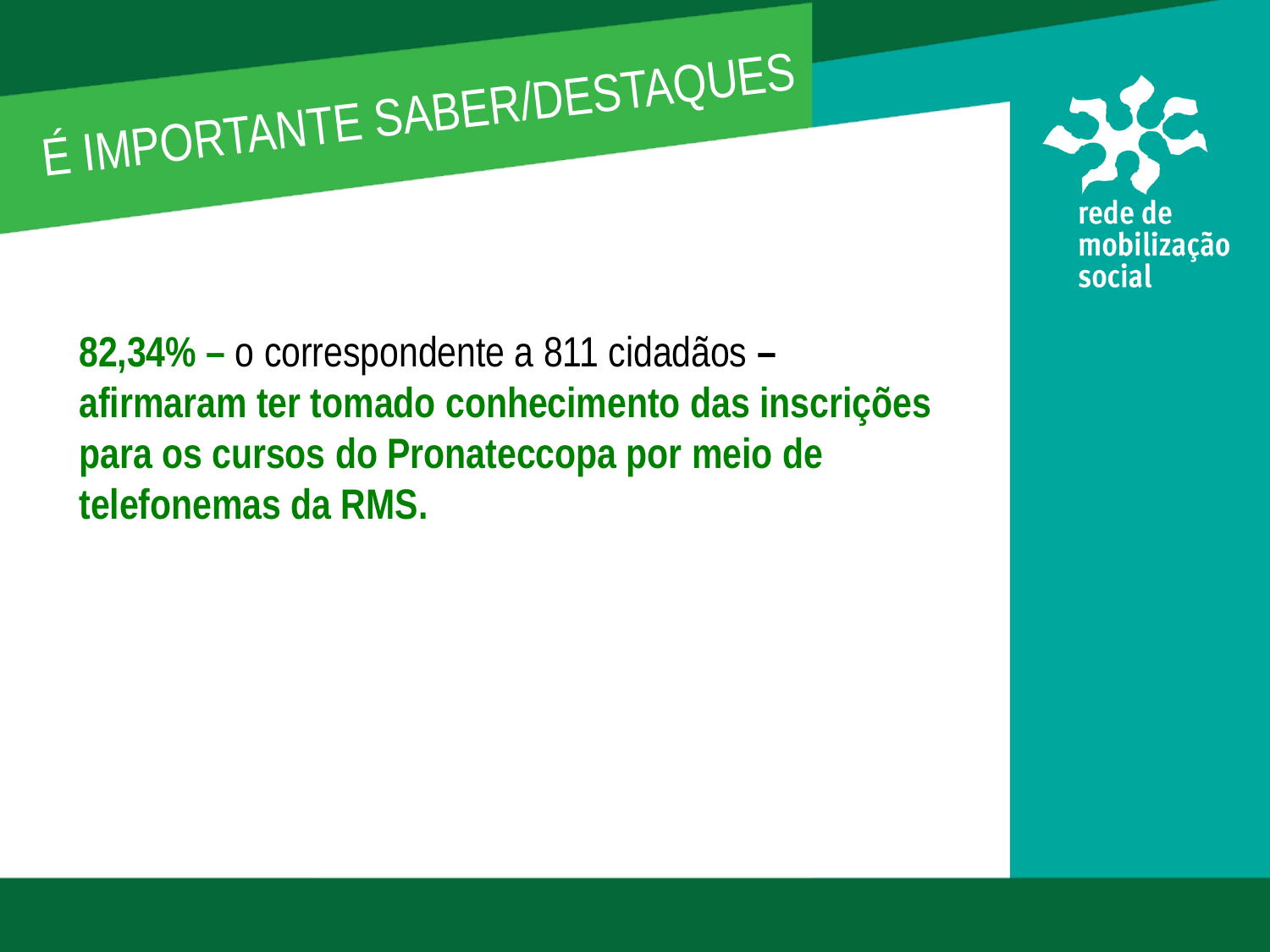

É IMPORTANTE SABER/DESTAQUES
82,34% – o correspondente a 811 cidadãos – afirmaram ter tomado conhecimento das inscrições para os cursos do Pronateccopa por meio de telefonemas da RMS.